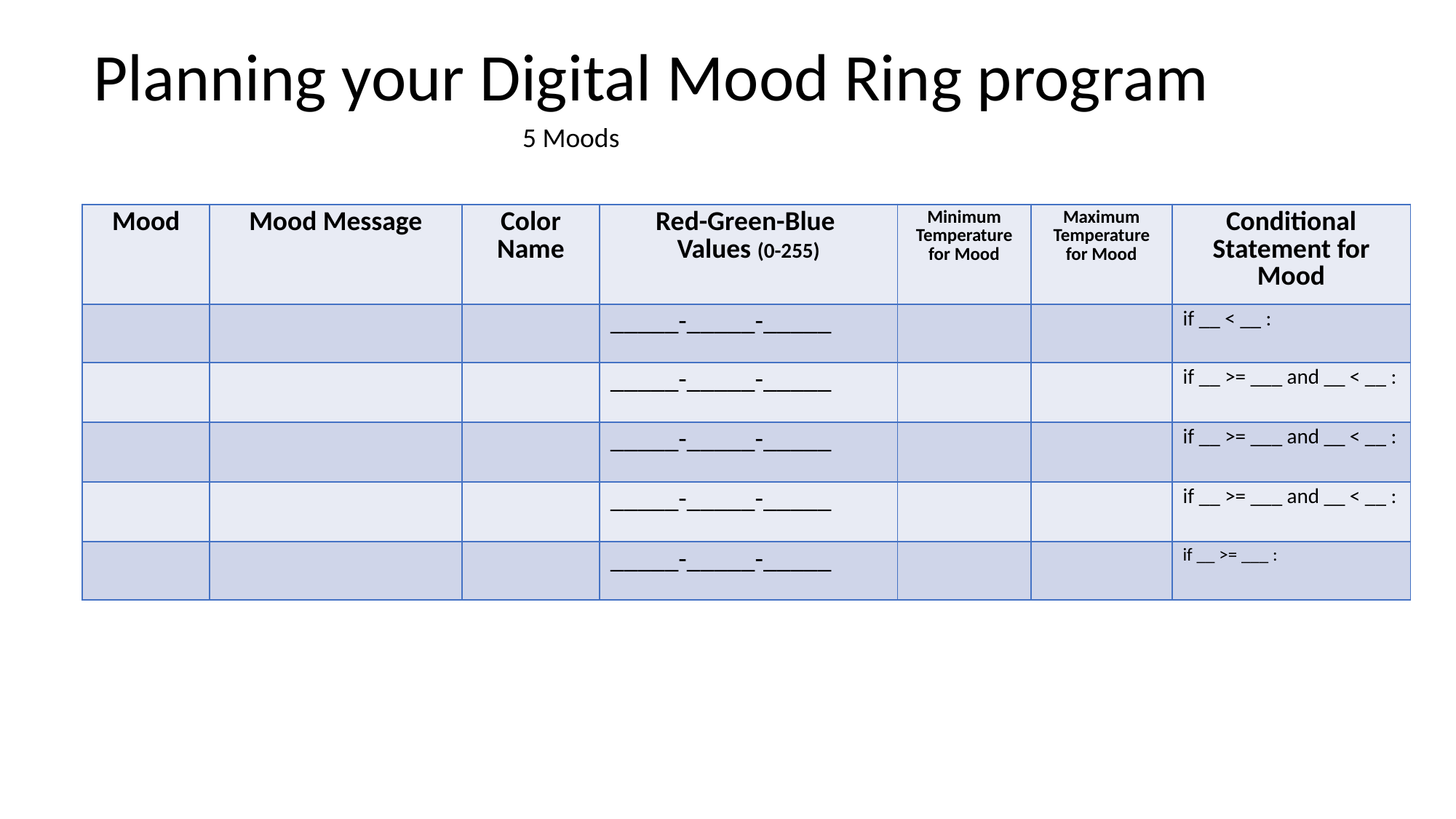

# Planning your Digital Mood Ring program
5 Moods
| Mood | Mood Message | Color Name | Red-Green-Blue Values (0-255) | Minimum Temperature for Mood | Maximum Temperature for Mood | Conditional Statement for Mood |
| --- | --- | --- | --- | --- | --- | --- |
|  |  |  | \_\_\_\_\_-\_\_\_\_\_-\_\_\_\_\_ |  |  | if \_\_ < \_\_ : |
|  |  |  | \_\_\_\_\_-\_\_\_\_\_-\_\_\_\_\_ |  |  | if \_\_ >= \_\_\_ and \_\_ < \_\_ : |
|  |  |  | \_\_\_\_\_-\_\_\_\_\_-\_\_\_\_\_ |  |  | if \_\_ >= \_\_\_ and \_\_ < \_\_ : |
|  |  |  | \_\_\_\_\_-\_\_\_\_\_-\_\_\_\_\_ |  |  | if \_\_ >= \_\_\_ and \_\_ < \_\_ : |
|  |  |  | \_\_\_\_\_-\_\_\_\_\_-\_\_\_\_\_ |  |  | if \_\_ >= \_\_\_ : |